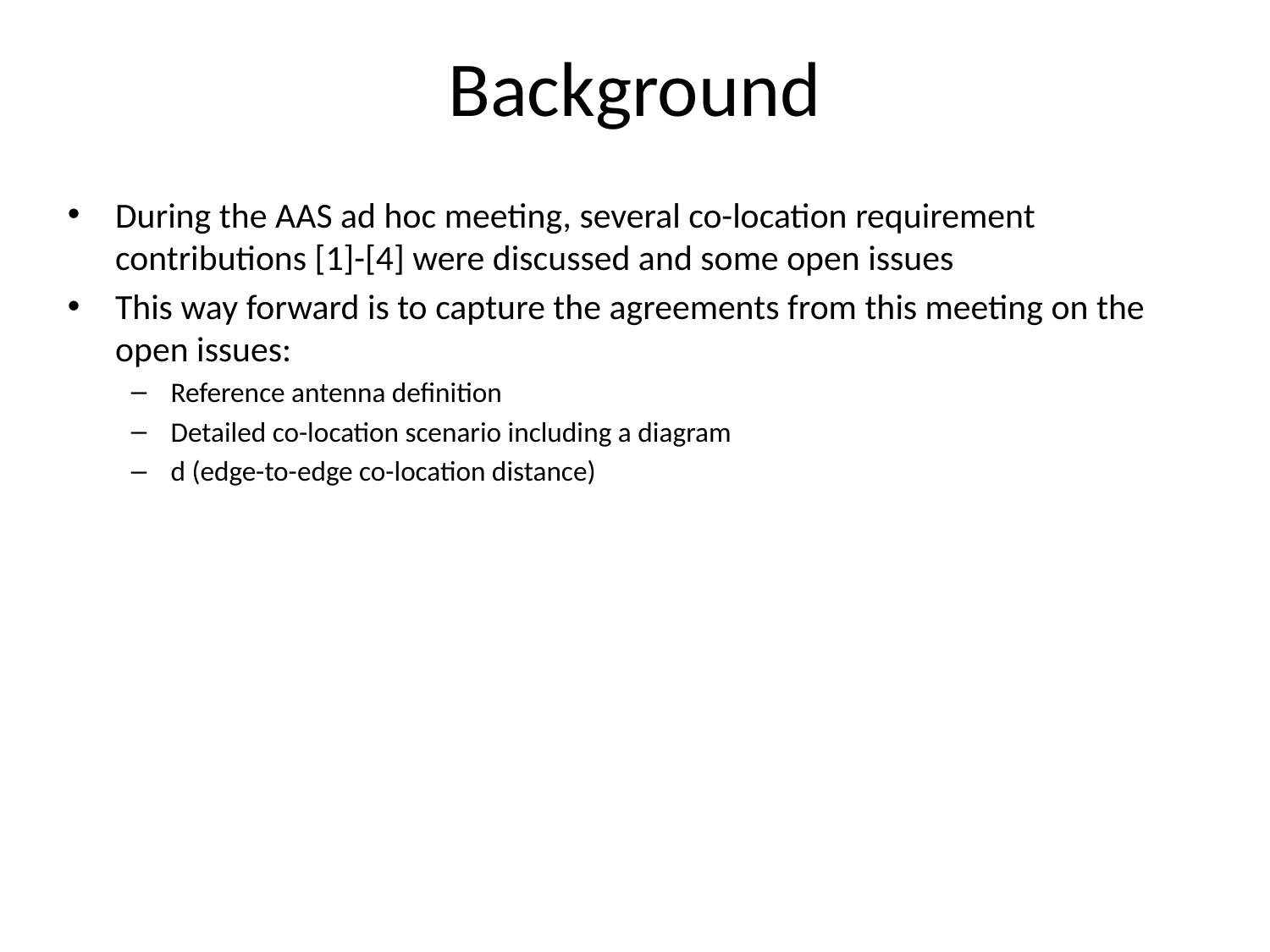

# Background

During the AAS ad hoc meeting, several co-location requirement contributions [1]-[4] were discussed and some open issues
This way forward is to capture the agreements from this meeting on the open issues:
Reference antenna definition
Detailed co-location scenario including a diagram
d (edge-to-edge co-location distance)